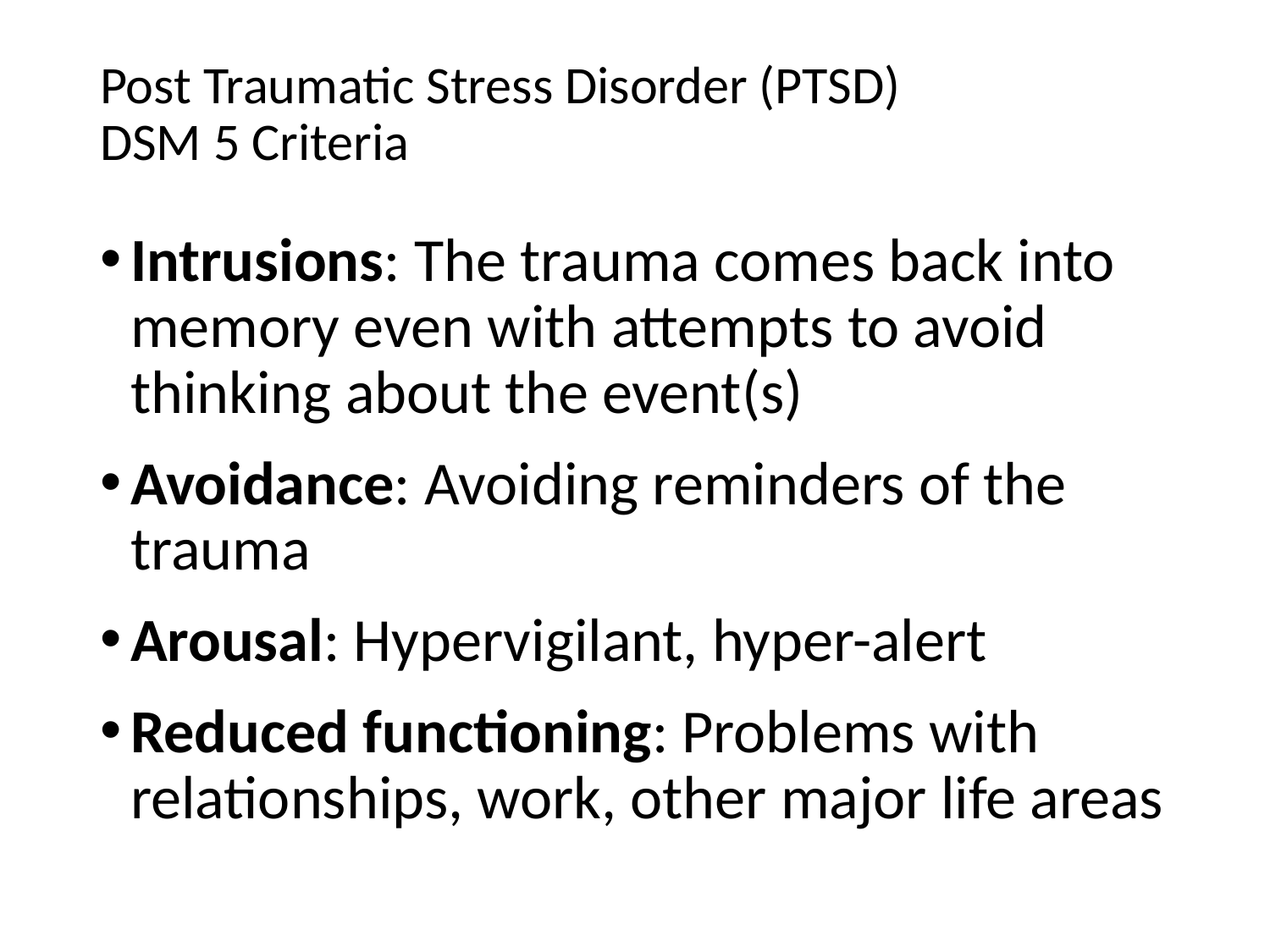

# Post Traumatic Stress Disorder (PTSD) DSM 5 Criteria
Intrusions: The trauma comes back into memory even with attempts to avoid thinking about the event(s)
Avoidance: Avoiding reminders of the trauma
Arousal: Hypervigilant, hyper-alert
Reduced functioning: Problems with relationships, work, other major life areas